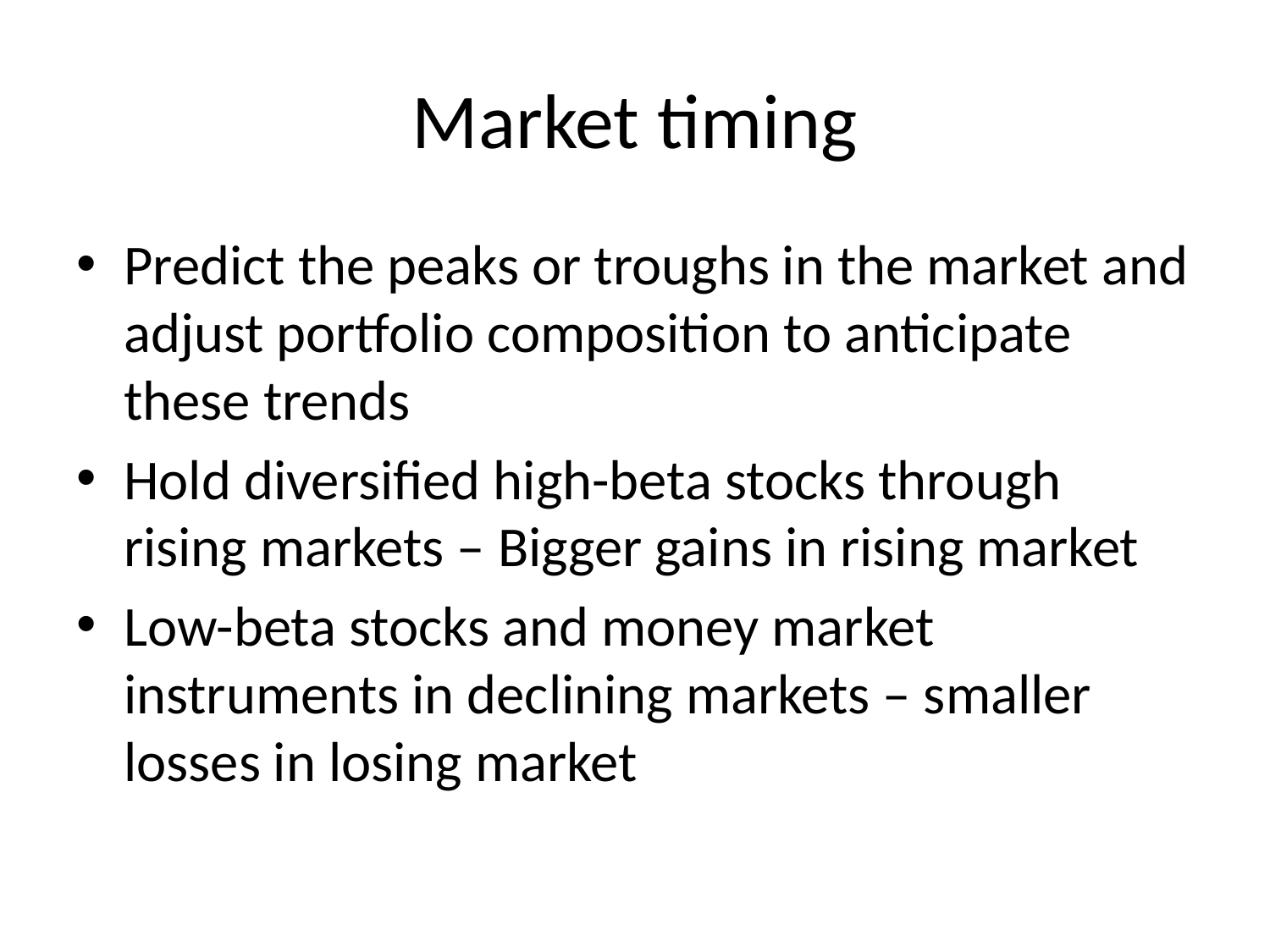

# Market timing
Predict the peaks or troughs in the market and adjust portfolio composition to anticipate these trends
Hold diversified high-beta stocks through rising markets – Bigger gains in rising market
Low-beta stocks and money market instruments in declining markets – smaller losses in losing market